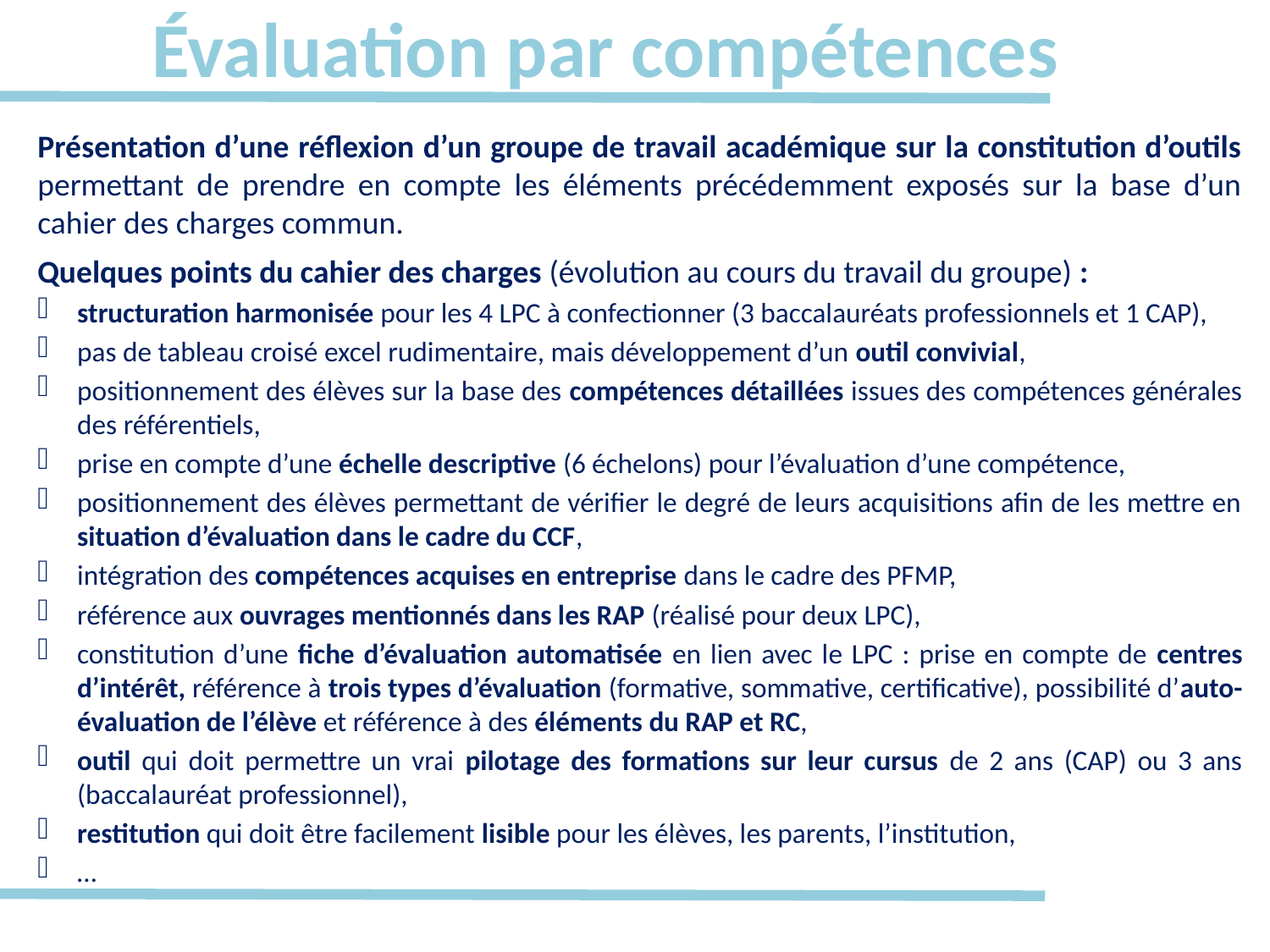

# Évaluation par compétences
Présentation d’une réflexion d’un groupe de travail académique sur la constitution d’outils permettant de prendre en compte les éléments précédemment exposés sur la base d’un cahier des charges commun.
Quelques points du cahier des charges (évolution au cours du travail du groupe) :
structuration harmonisée pour les 4 LPC à confectionner (3 baccalauréats professionnels et 1 CAP),
pas de tableau croisé excel rudimentaire, mais développement d’un outil convivial,
positionnement des élèves sur la base des compétences détaillées issues des compétences générales des référentiels,
prise en compte d’une échelle descriptive (6 échelons) pour l’évaluation d’une compétence,
positionnement des élèves permettant de vérifier le degré de leurs acquisitions afin de les mettre en situation d’évaluation dans le cadre du CCF,
intégration des compétences acquises en entreprise dans le cadre des PFMP,
référence aux ouvrages mentionnés dans les RAP (réalisé pour deux LPC),
constitution d’une fiche d’évaluation automatisée en lien avec le LPC : prise en compte de centres d’intérêt, référence à trois types d’évaluation (formative, sommative, certificative), possibilité d’auto-évaluation de l’élève et référence à des éléments du RAP et RC,
outil qui doit permettre un vrai pilotage des formations sur leur cursus de 2 ans (CAP) ou 3 ans (baccalauréat professionnel),
restitution qui doit être facilement lisible pour les élèves, les parents, l’institution,
…